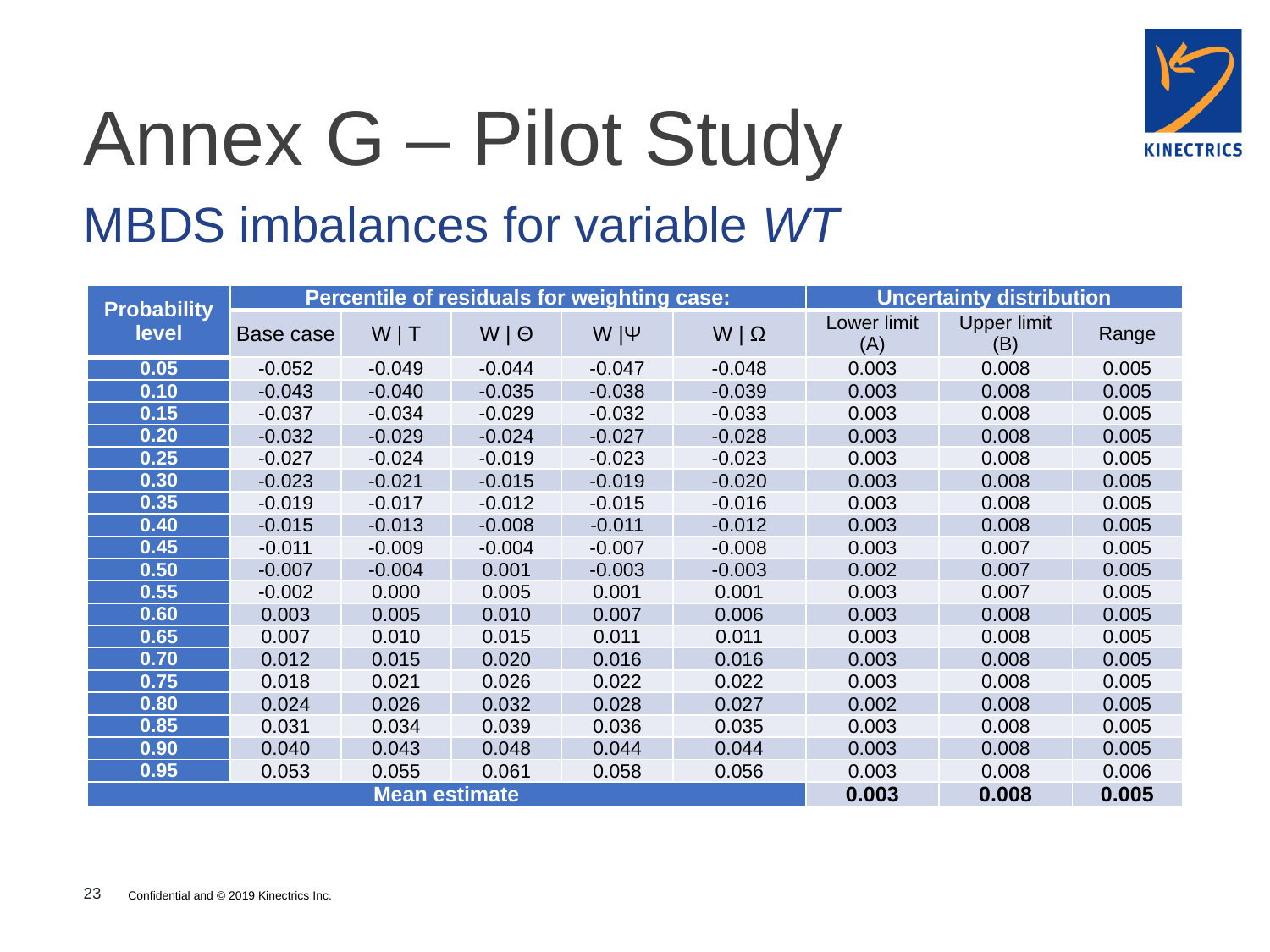

# Annex G – Pilot Study
MBDS imbalances for variable WT
| Probability level | Percentile of residuals for weighting case: |  |  |  |  | Uncertainty distribution |  |  |
| --- | --- | --- | --- | --- | --- | --- | --- | --- |
|  | Base case | W | T | W | Θ | W |Ψ | W | Ω | Lower limit (A) | Upper limit (B) | Range |
| 0.05 | -0.052 | -0.049 | -0.044 | -0.047 | -0.048 | 0.003 | 0.008 | 0.005 |
| 0.10 | -0.043 | -0.040 | -0.035 | -0.038 | -0.039 | 0.003 | 0.008 | 0.005 |
| 0.15 | -0.037 | -0.034 | -0.029 | -0.032 | -0.033 | 0.003 | 0.008 | 0.005 |
| 0.20 | -0.032 | -0.029 | -0.024 | -0.027 | -0.028 | 0.003 | 0.008 | 0.005 |
| 0.25 | -0.027 | -0.024 | -0.019 | -0.023 | -0.023 | 0.003 | 0.008 | 0.005 |
| 0.30 | -0.023 | -0.021 | -0.015 | -0.019 | -0.020 | 0.003 | 0.008 | 0.005 |
| 0.35 | -0.019 | -0.017 | -0.012 | -0.015 | -0.016 | 0.003 | 0.008 | 0.005 |
| 0.40 | -0.015 | -0.013 | -0.008 | -0.011 | -0.012 | 0.003 | 0.008 | 0.005 |
| 0.45 | -0.011 | -0.009 | -0.004 | -0.007 | -0.008 | 0.003 | 0.007 | 0.005 |
| 0.50 | -0.007 | -0.004 | 0.001 | -0.003 | -0.003 | 0.002 | 0.007 | 0.005 |
| 0.55 | -0.002 | 0.000 | 0.005 | 0.001 | 0.001 | 0.003 | 0.007 | 0.005 |
| 0.60 | 0.003 | 0.005 | 0.010 | 0.007 | 0.006 | 0.003 | 0.008 | 0.005 |
| 0.65 | 0.007 | 0.010 | 0.015 | 0.011 | 0.011 | 0.003 | 0.008 | 0.005 |
| 0.70 | 0.012 | 0.015 | 0.020 | 0.016 | 0.016 | 0.003 | 0.008 | 0.005 |
| 0.75 | 0.018 | 0.021 | 0.026 | 0.022 | 0.022 | 0.003 | 0.008 | 0.005 |
| 0.80 | 0.024 | 0.026 | 0.032 | 0.028 | 0.027 | 0.002 | 0.008 | 0.005 |
| 0.85 | 0.031 | 0.034 | 0.039 | 0.036 | 0.035 | 0.003 | 0.008 | 0.005 |
| 0.90 | 0.040 | 0.043 | 0.048 | 0.044 | 0.044 | 0.003 | 0.008 | 0.005 |
| 0.95 | 0.053 | 0.055 | 0.061 | 0.058 | 0.056 | 0.003 | 0.008 | 0.006 |
| Mean estimate |  |  |  |  |  | 0.003 | 0.008 | 0.005 |